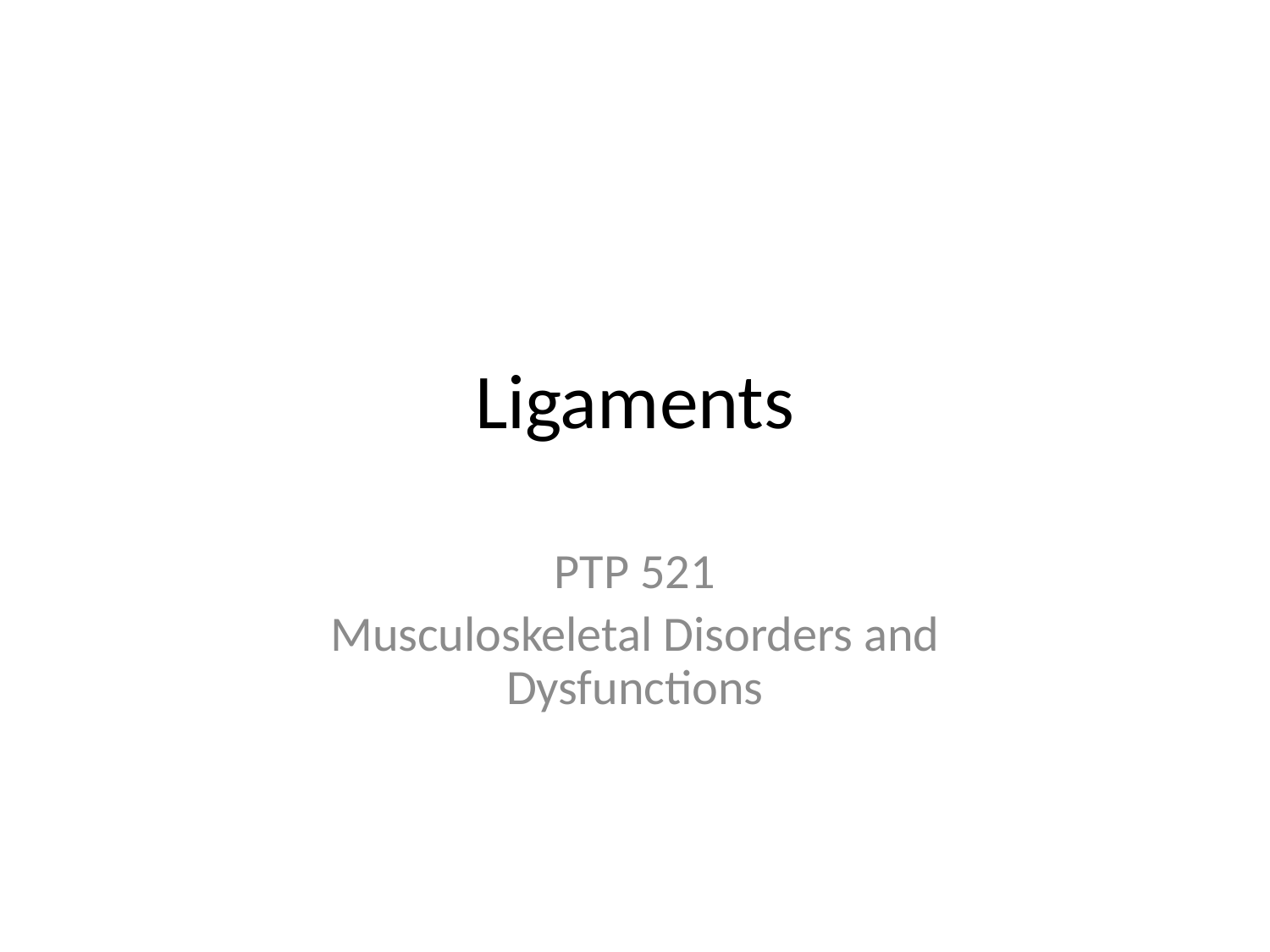

# Ligaments
PTP 521
Musculoskeletal Disorders and Dysfunctions